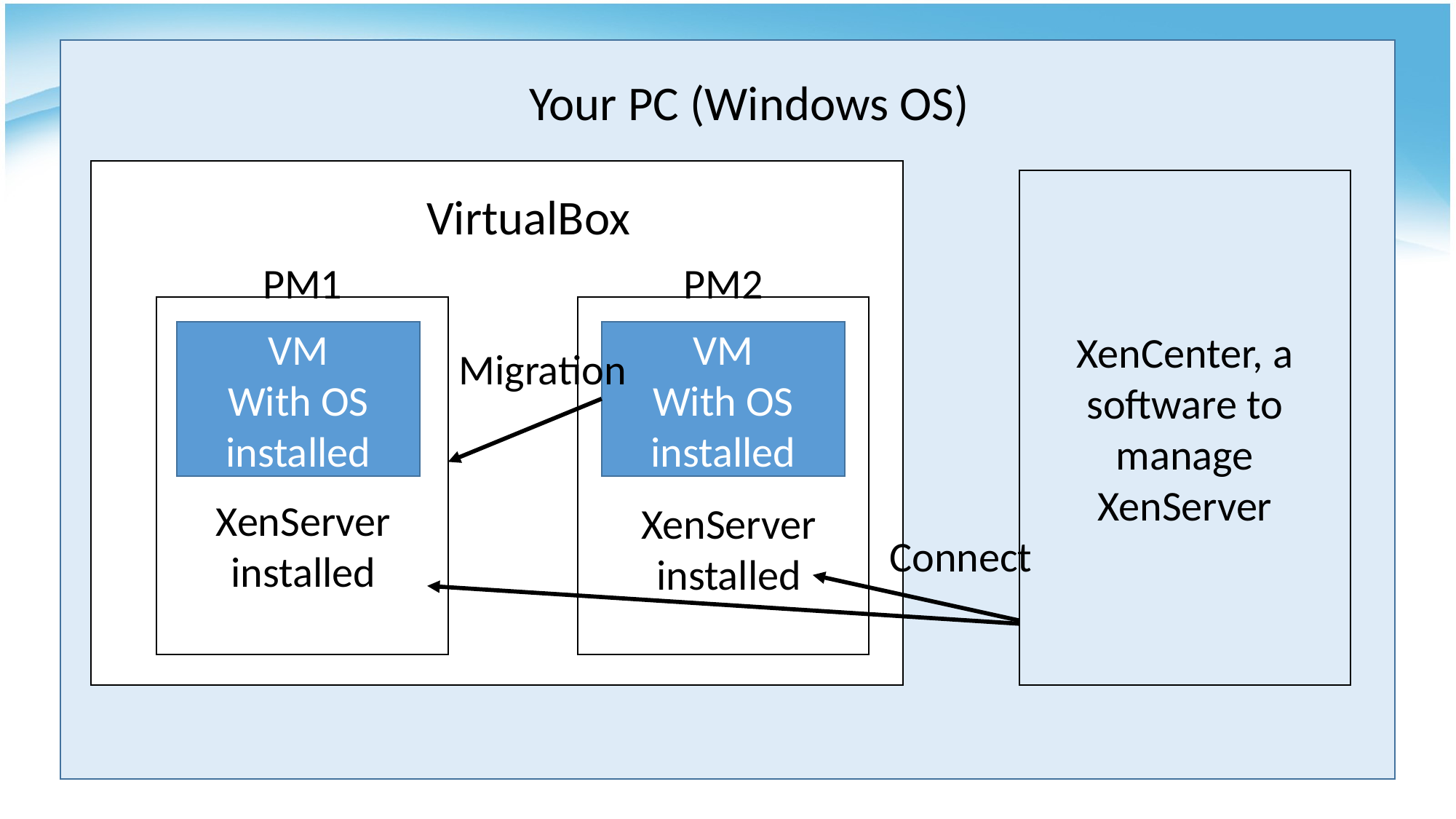

Your PC (Windows OS)
the number of reduce tasks in current datacenter
XenCenter, a software to manage XenServer
VirtualBox
PM1
PM2

VM
With OS installed
VM
With OS installed
Migration
XenServer installed
XenServer installed
Connect